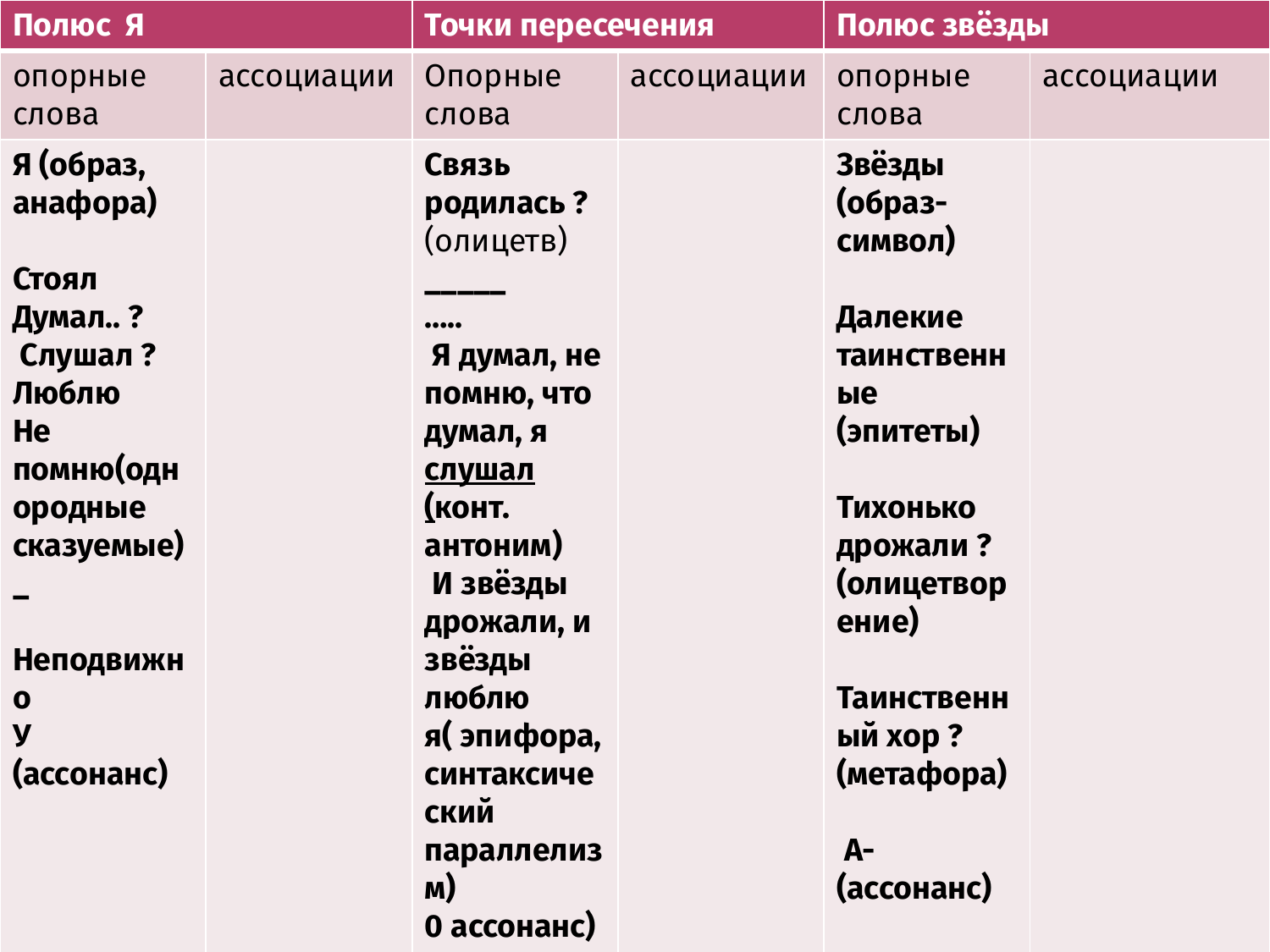

| Полюс Я |  | Точки пересечения |  | Полюс звёзды |  |
| --- | --- | --- | --- | --- | --- |
| опорные слова | ассоциации | Опорные слова | ассоциации | опорные слова | ассоциации |
| Я (образ, анафора) Стоял Думал.. ? Слушал ? Люблю Не помню(однородные сказуемые)\_   Неподвижно У (ассонанс) |  | Связь родилась ? (олицетв) \_\_\_\_\_ …..  Я думал, не помню, что думал, я слушал (конт. антоним)  И звёзды дрожали, и звёзды люблю я( эпифора, синтаксический параллелизм) 0 ассонанс) |  | Звёзды (образ-символ)    Далекие таинственные (эпитеты)   Тихонько дрожали ?(олицетворение)   Таинственный хор ?(метафора)   А-(ассонанс) |  |
# проверка